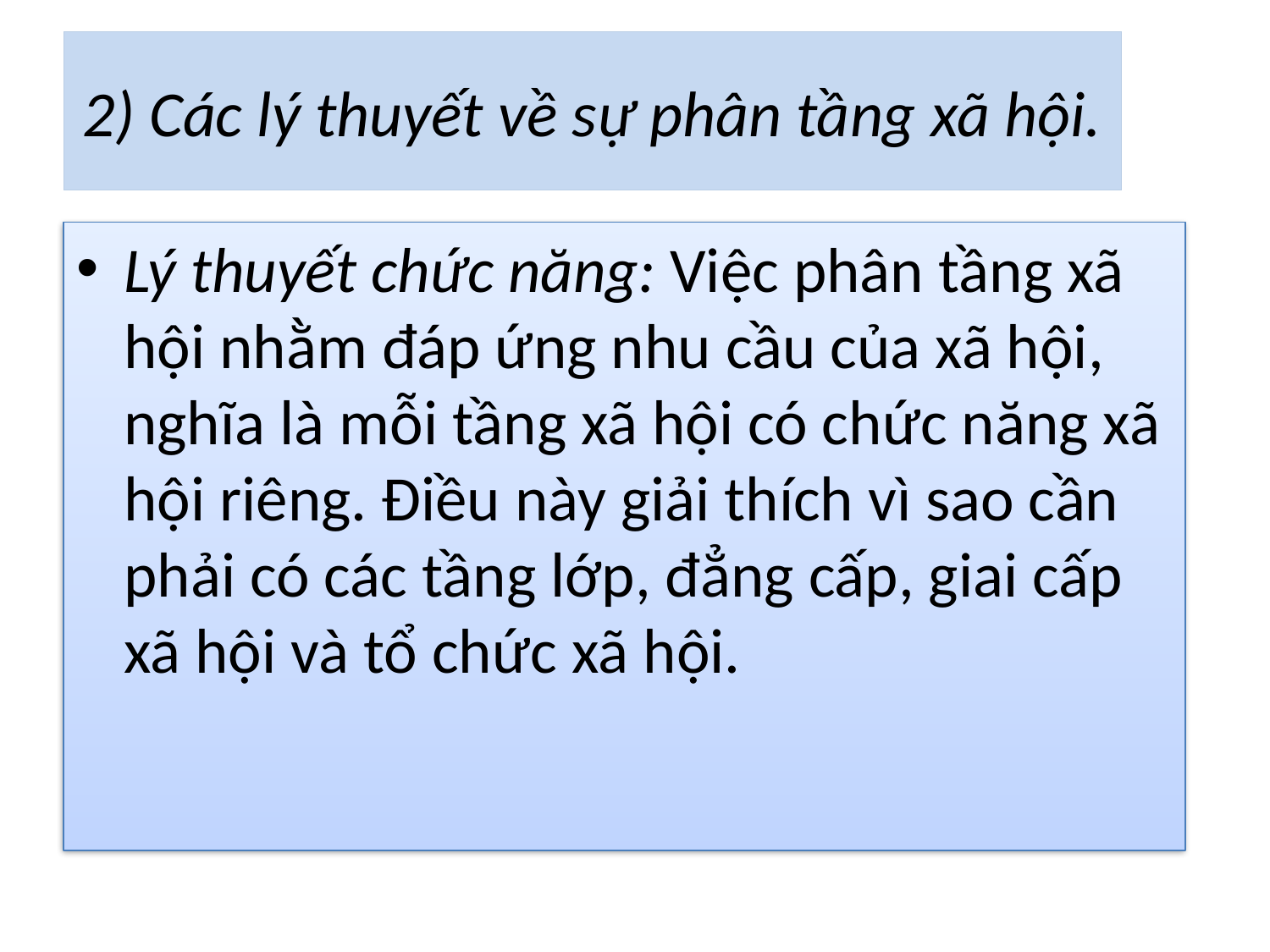

# 2) Các lý thuyết về sự phân tầng xã hội.
Lý thuyết chức năng: Việc phân tầng xã hội nhằm đáp ứng nhu cầu của xã hội, nghĩa là mỗi tầng xã hội có chức năng xã hội riêng. Điều này giải thích vì sao cần phải có các tầng lớp, đẳng cấp, giai cấp xã hội và tổ chức xã hội.